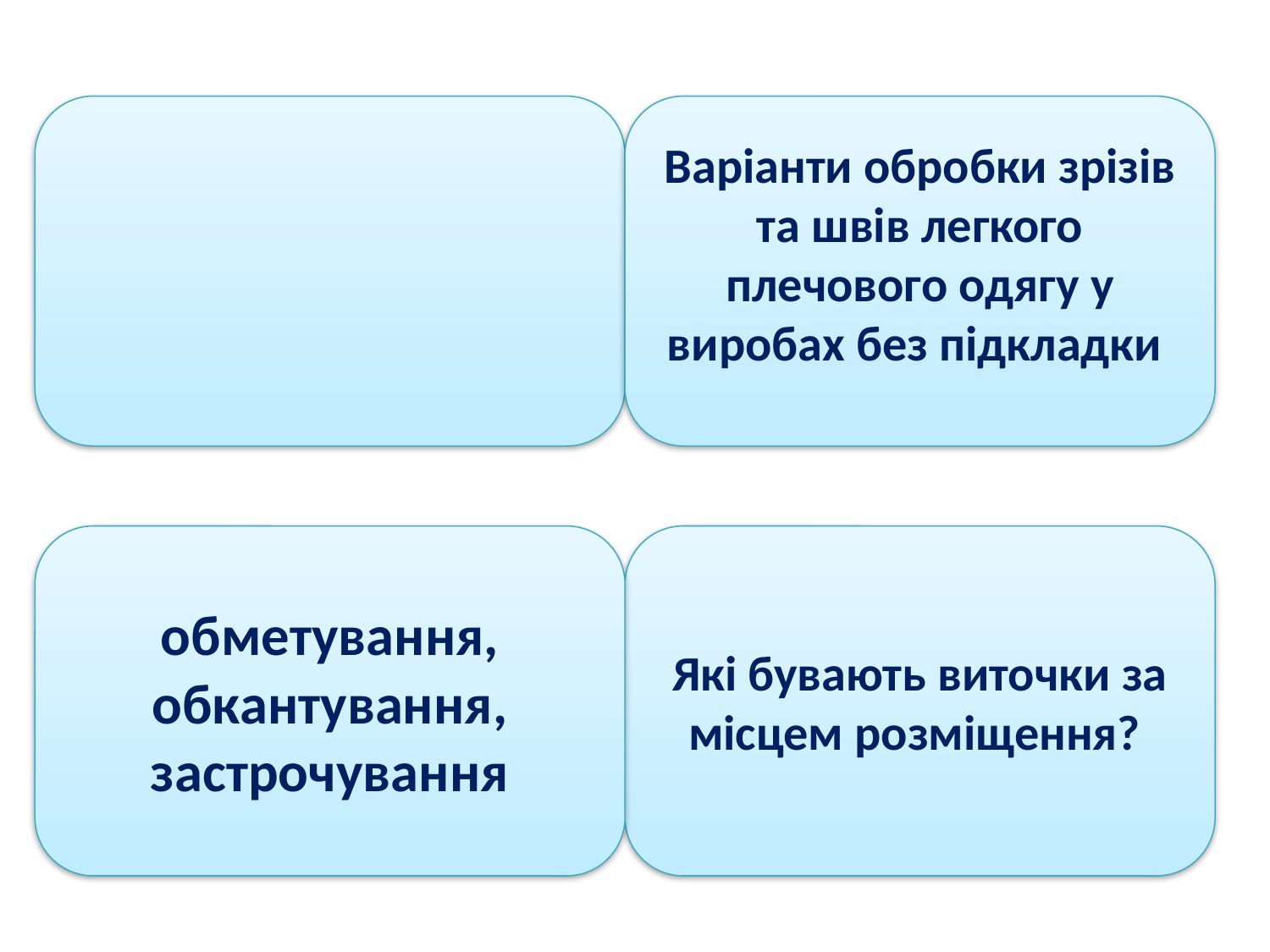

Варіанти обробки зрізів та швів легкого плечового одягу у виробах без підкладки

обметування, обкантування, застрочування
Які бувають виточки за місцем розміщення?